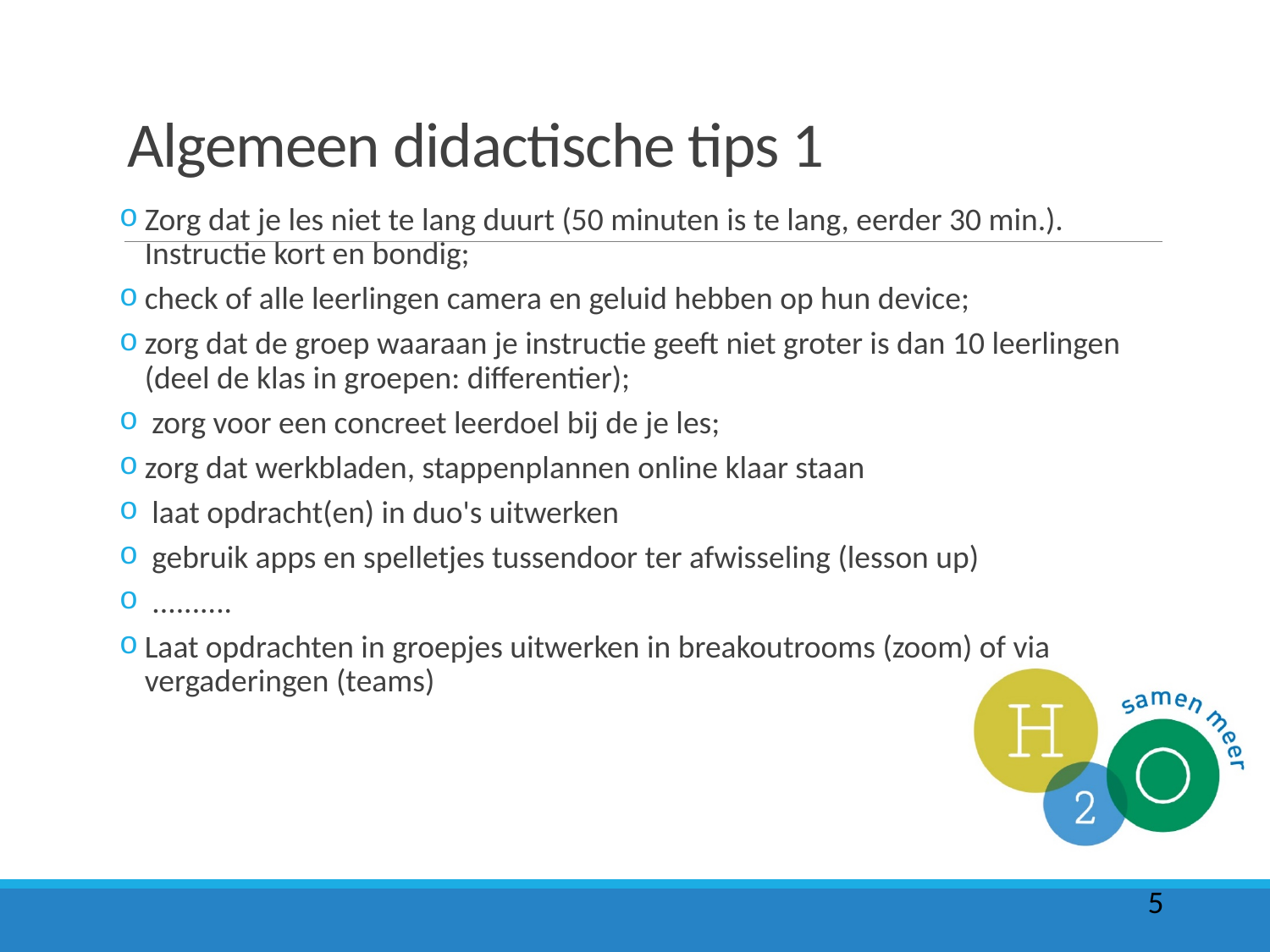

# Algemeen didactische tips 1
Zorg dat je les niet te lang duurt (50 minuten is te lang, eerder 30 min.). Instructie kort en bondig;
check of alle leerlingen camera en geluid hebben op hun device;
zorg dat de groep waaraan je instructie geeft niet groter is dan 10 leerlingen (deel de klas in groepen: differentier);
 zorg voor een concreet leerdoel bij de je les;
zorg dat werkbladen, stappenplannen online klaar staan
 laat opdracht(en) in duo's uitwerken
 gebruik apps en spelletjes tussendoor ter afwisseling (lesson up)
 ..........
Laat opdrachten in groepjes uitwerken in breakoutrooms (zoom) of via vergaderingen (teams)

5